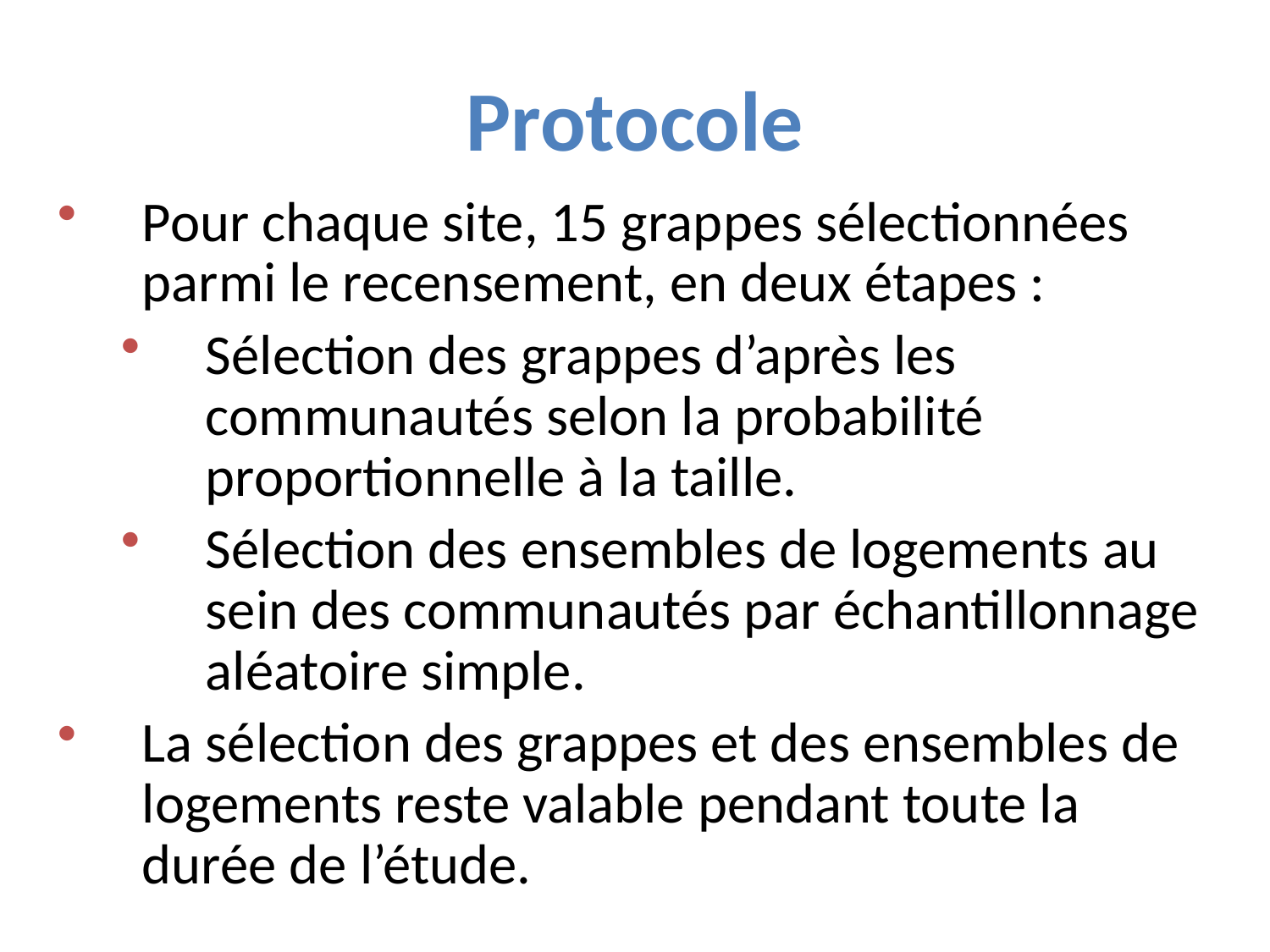

Protocole
Pour chaque site, 15 grappes sélectionnées parmi le recensement, en deux étapes :
Sélection des grappes d’après les communautés selon la probabilité proportionnelle à la taille.
Sélection des ensembles de logements au sein des communautés par échantillonnage aléatoire simple.
La sélection des grappes et des ensembles de logements reste valable pendant toute la durée de l’étude.